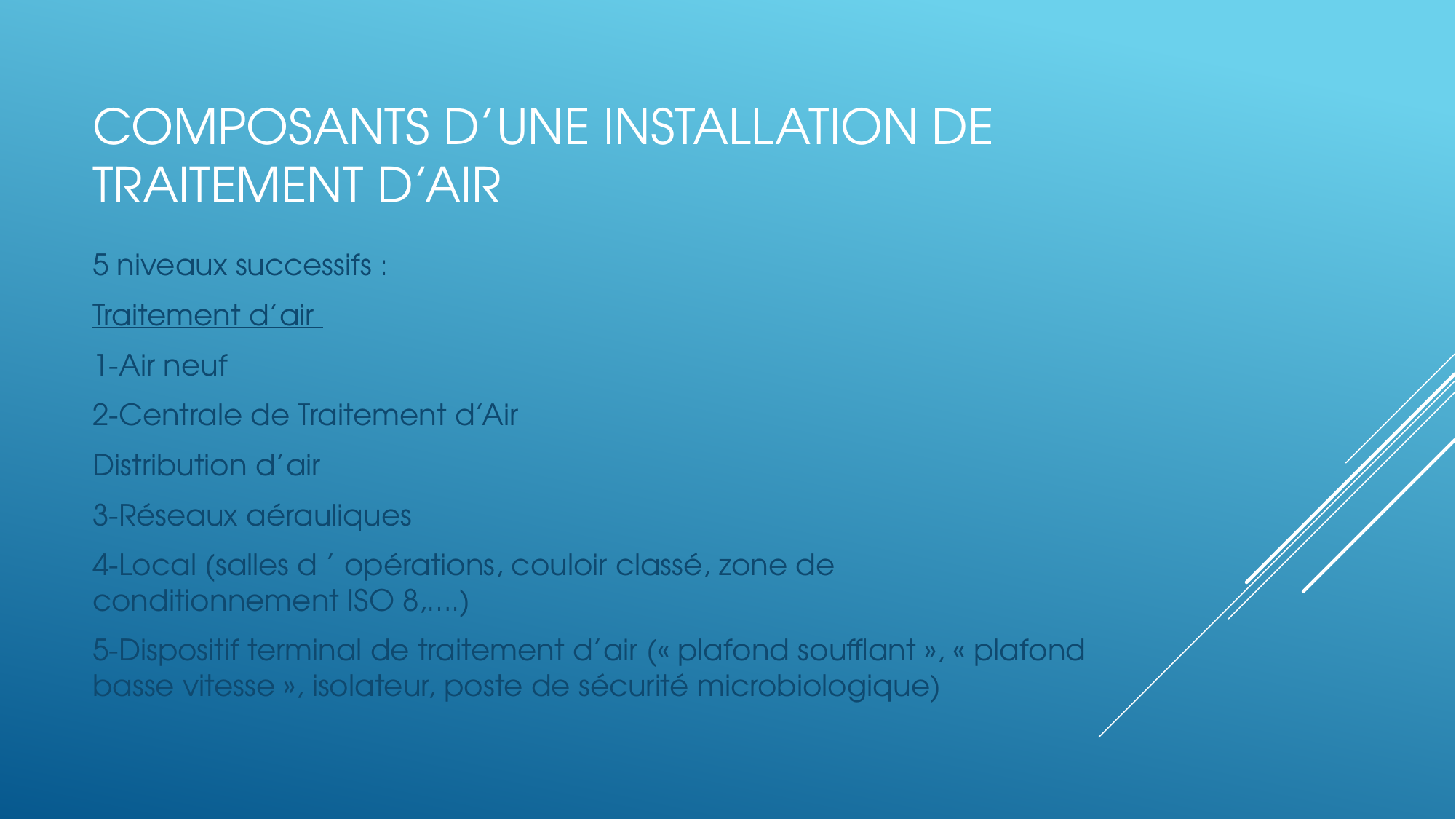

# Composants d’une installation de traitement d’air
5 niveaux successifs :
Traitement d’air
1-Air neuf
2-Centrale de Traitement d’Air
Distribution d’air
3-Réseaux aérauliques
4-Local (salles d ’ opérations, couloir classé, zone de conditionnement ISO 8,….)
5-Dispositif terminal de traitement d’air (« plafond soufflant », « plafond basse vitesse », isolateur, poste de sécurité microbiologique)